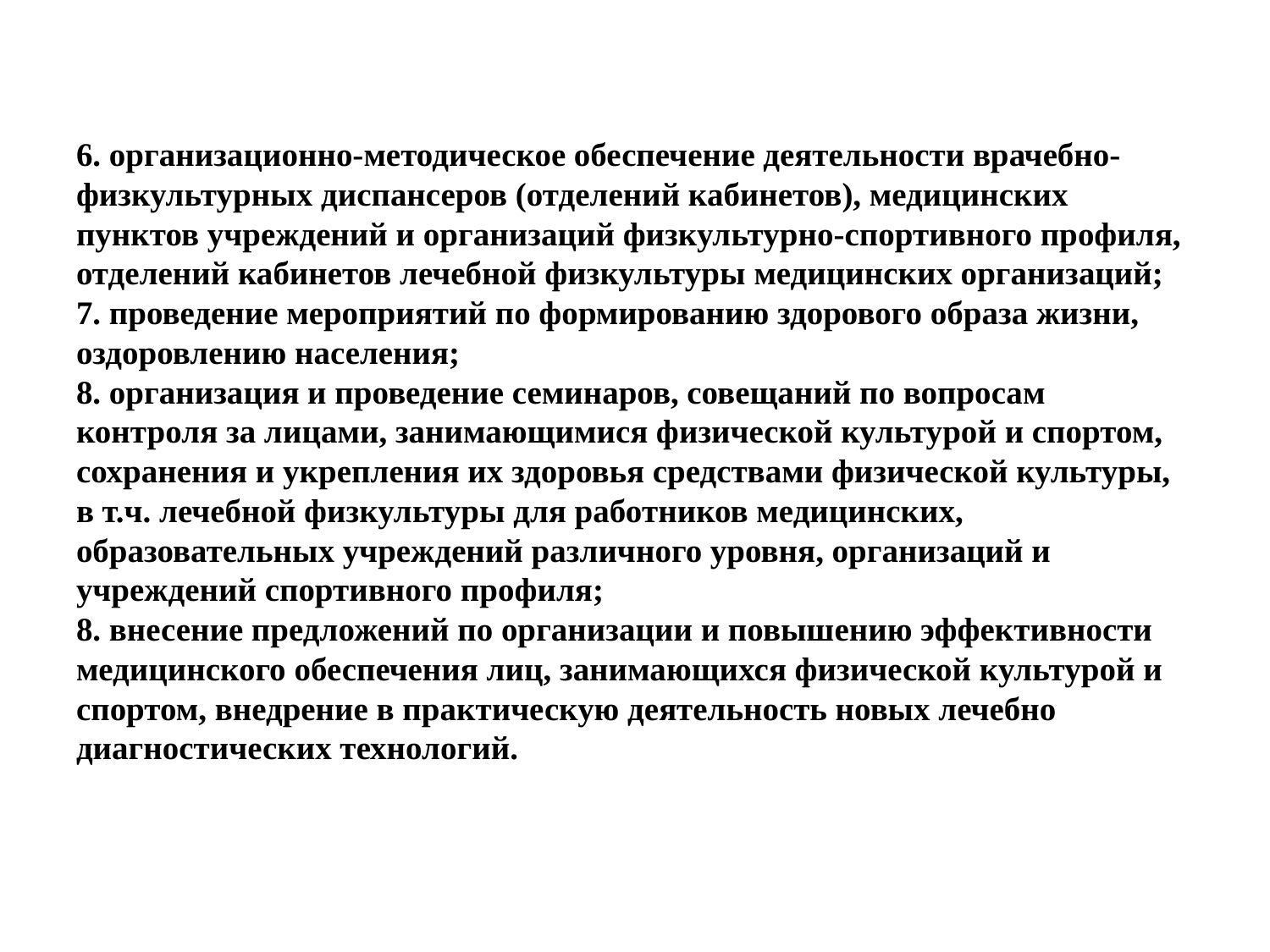

# 6. организационно-методическое обеспечение деятельности врачебно-физкультурных диспансеров (отделений кабинетов), медицинских пунктов учреждений и организаций физкультурно-спортивного профиля, отделений кабинетов лечебной физкультуры медицинских организаций; 7. проведение мероприятий по формированию здорового образа жизни, оздоровлению населения; 8. организация и проведение семинаров, совещаний по вопросам контроля за лицами, занимающимися физической культурой и спортом, сохранения и укрепления их здоровья средствами физической культуры, в т.ч. лечебной физкультуры для работников медицинских,  образовательных учреждений различного уровня, организаций и учреждений спортивного профиля; 8. внесение предложений по организации и повышению эффективности медицинского обеспечения лиц, занимающихся физической культурой и спортом, внедрение в практическую деятельность новых лечебно диагностических технологий.